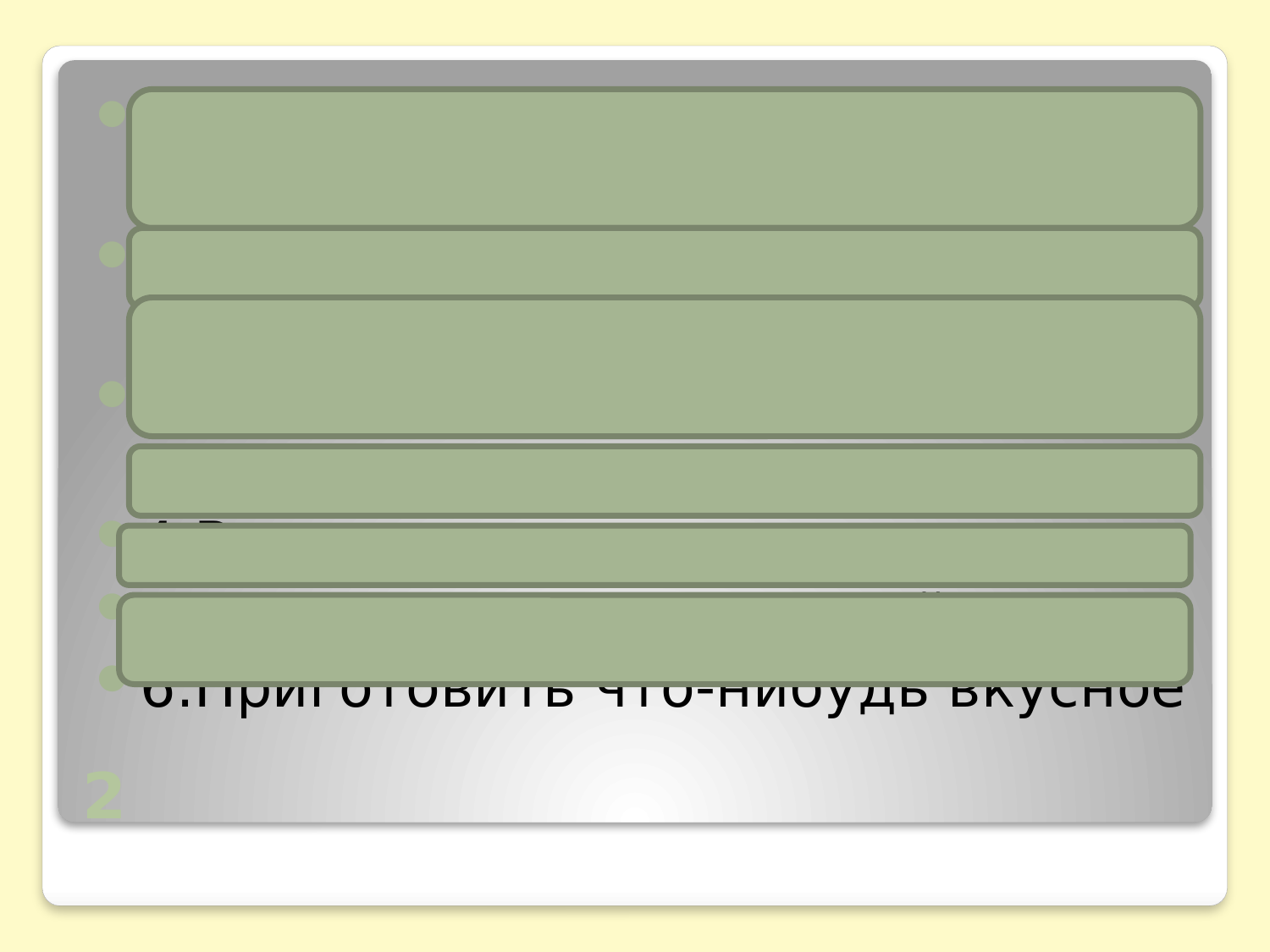

1.Разрядить обстановку  шутками, разговорами.
2.Попытаться выяснить, в чем дело
3.Предложить прогуляться в гости, за город.
4.Включить музыку
5.Предложить интересный фильм
6.Приготовить что-нибудь вкусное

# 2